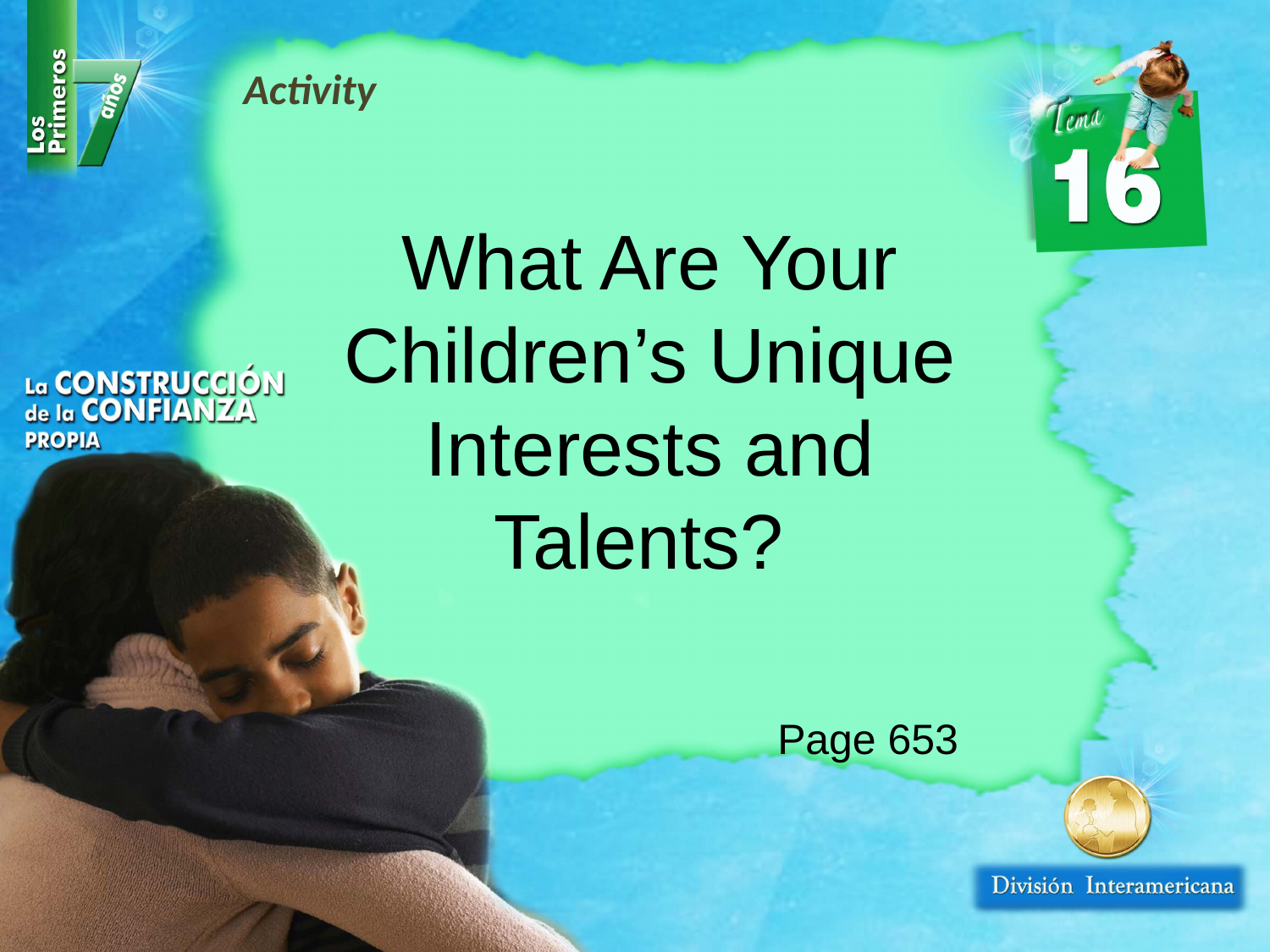

Activity
What Are Your Children’s Unique Interests and Talents?
Page 653